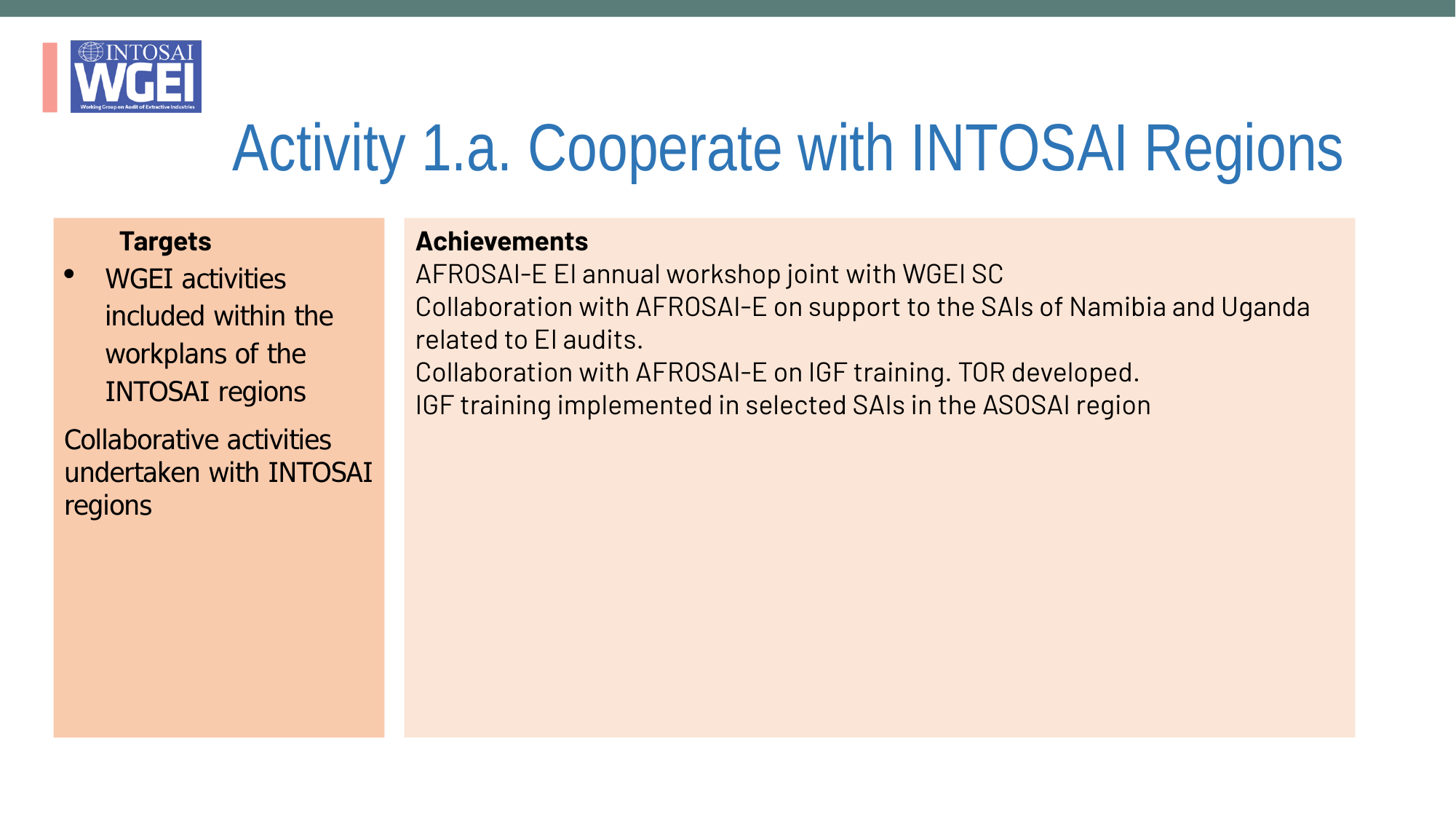

# Activity 1.a. Cooperate with INTOSAI Regions
Targets
WGEI activities included within the workplans of the INTOSAI regions
Collaborative activities undertaken with INTOSAI regions

Achievements
AFROSAI-E EI annual workshop joint with WGEI SC
Collaboration with AFROSAI-E on support to the SAIs of Namibia and Uganda related to EI audits.
Collaboration with AFROSAI-E on IGF training. TOR developed.
IGF training implemented in selected SAIs in the ASOSAI region